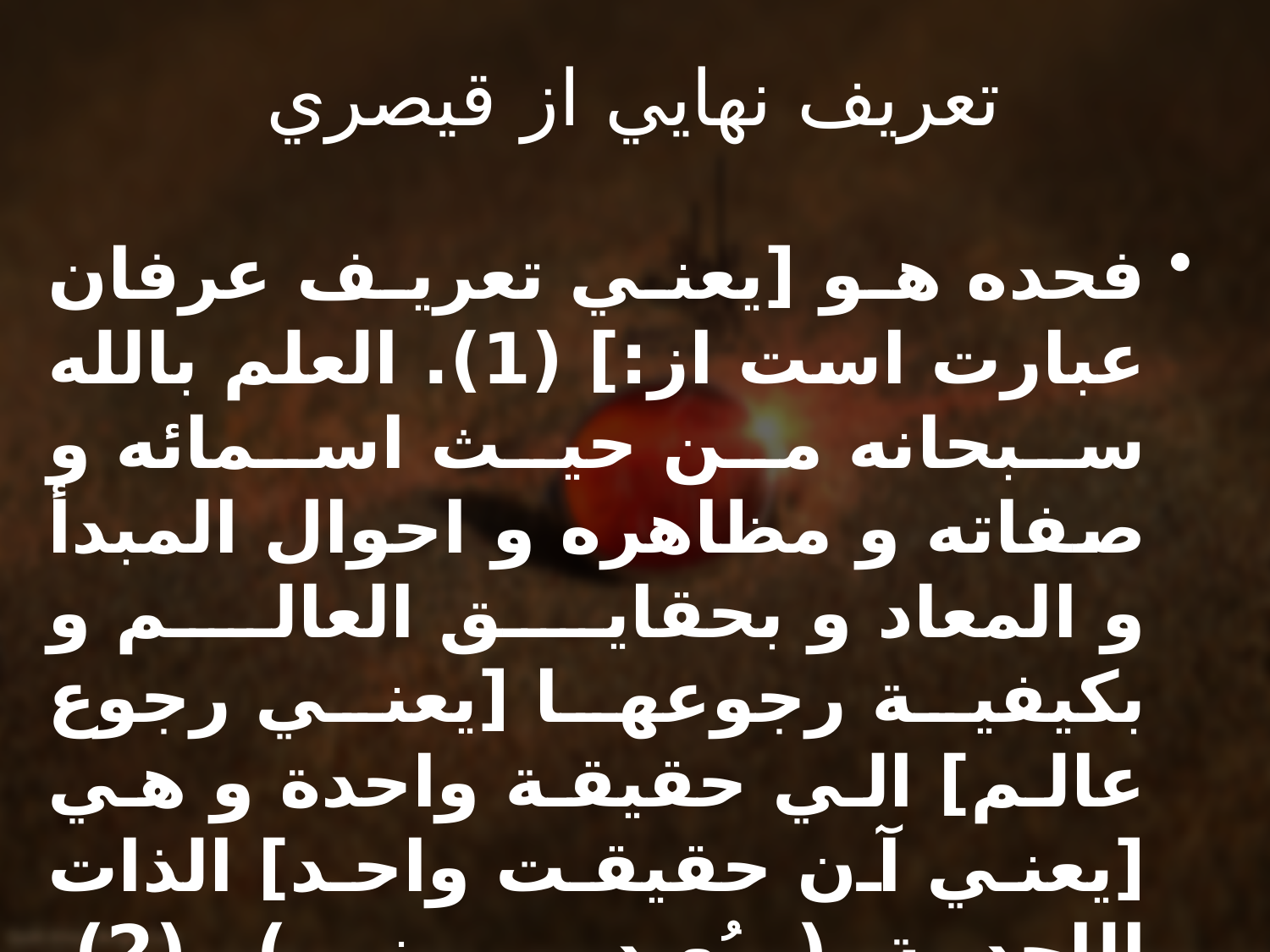

# تعريف نهايي از قيصري
فحده هو [يعني تعريف عرفان عبارت است از:] (1). العلم بالله سبحانه من حيث اسمائه و صفاته و مظاهره و احوال المبدأ و المعاد و بحقايق العالم و بکيفية رجوعها [يعني رجوع عالم] الي حقيقة واحدة و هي [يعني آن حقيقت واحد] الذات الاحدية ( بُعد بيروني)و (2). معرفة طريق السلوک و المجاهدة لتخليص النفس عن مضايق القيود الجزئية و اتصالها الي مبدءها و اتصافها بنعت الإطلاق و الکلية (بُعد دروني)